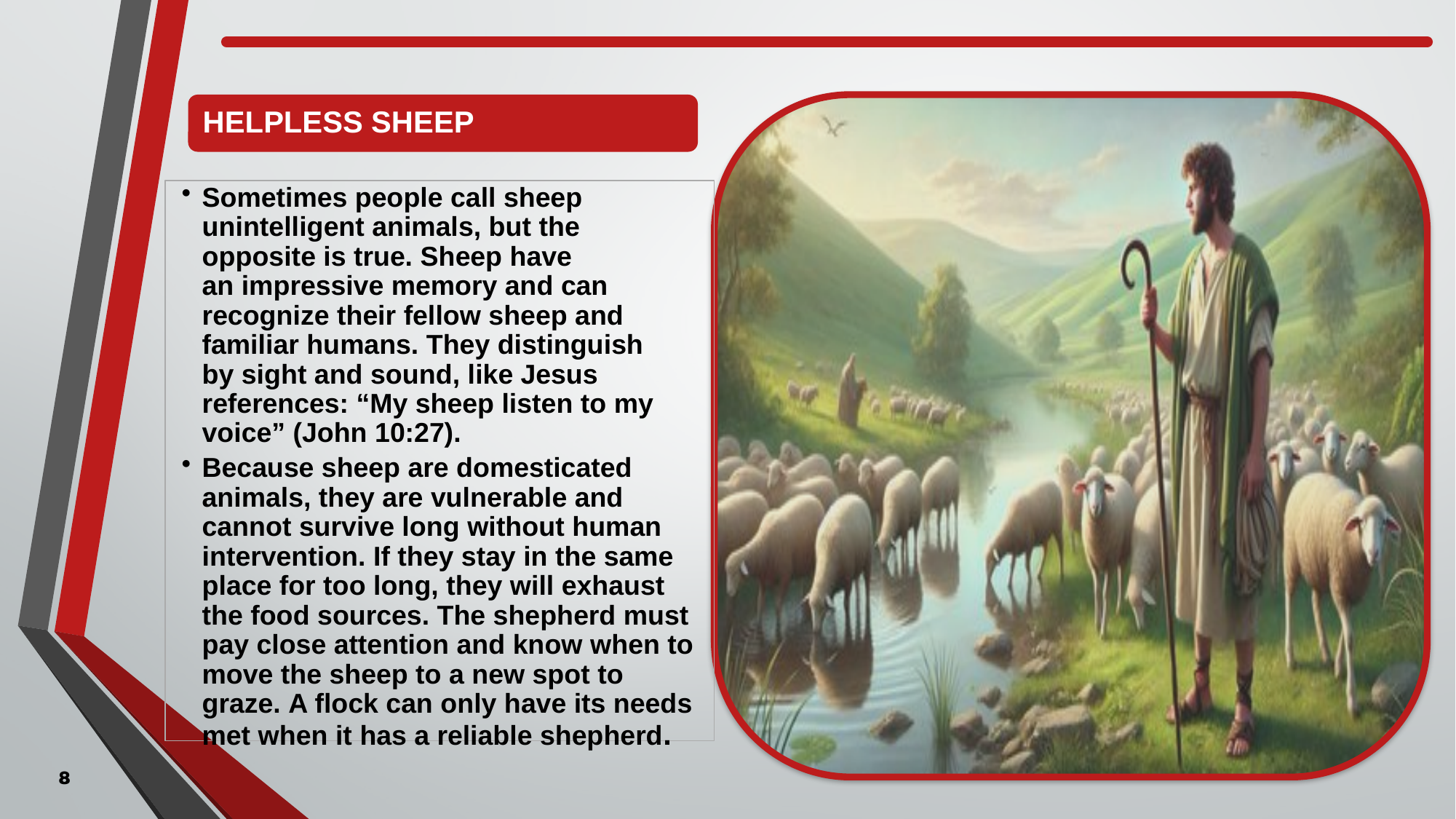

HELPLESS SHEEP

Sometimes people call sheep unintelligent animals, but the opposite is true. Sheep have an impressive memory and can recognize their fellow sheep and familiar humans. They distinguish by sight and sound, like Jesus references: “My sheep listen to my voice” (John 10:27).
Because sheep are domesticated animals, they are vulnerable and cannot survive long without human intervention. If they stay in the same place for too long, they will exhaust the food sources. The shepherd must pay close attention and know when to move the sheep to a new spot to graze. A flock can only have its needs met when it has a reliable shepherd.
8